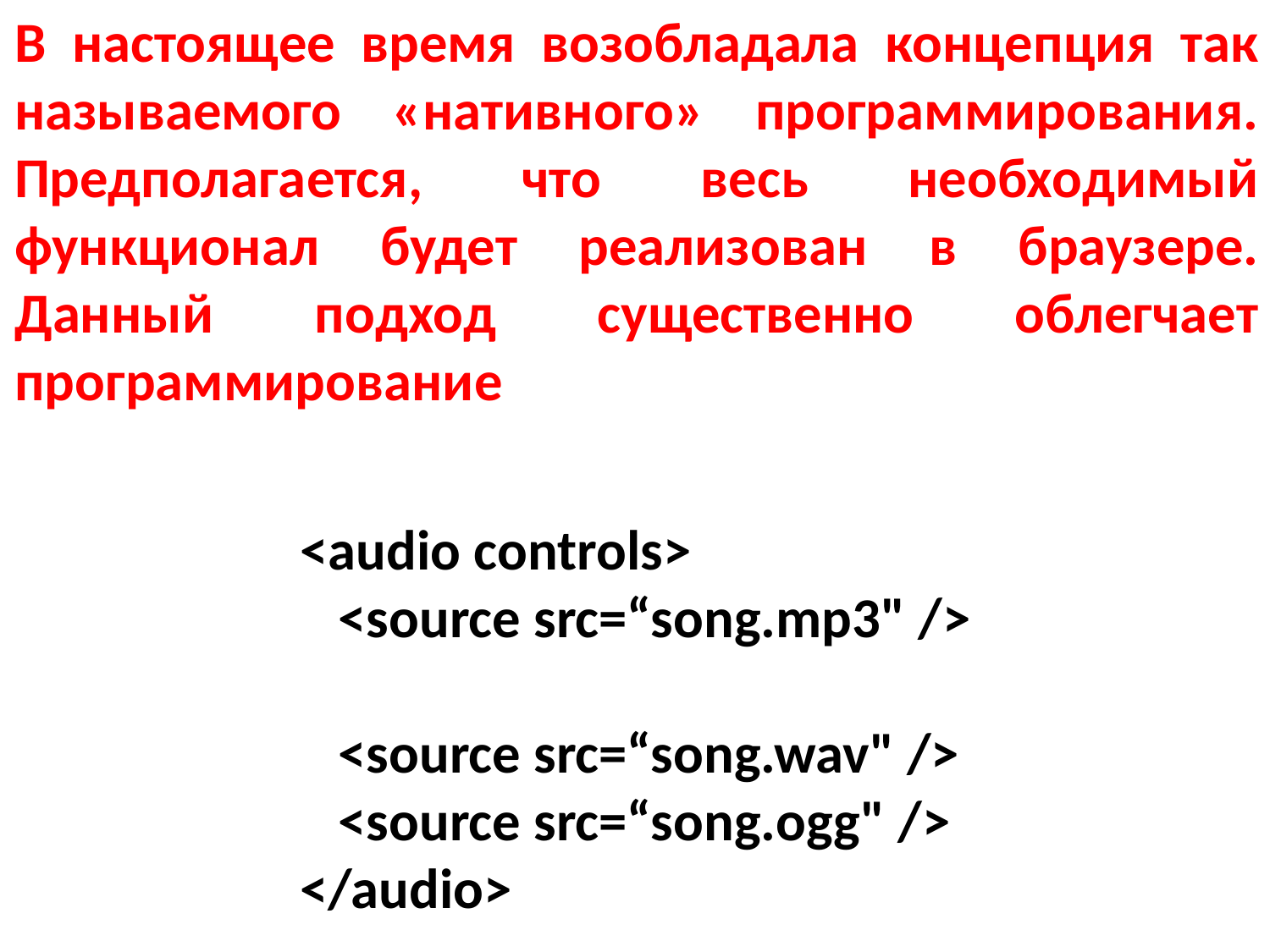

В настоящее время возобладала концепция так называемого «нативного» программирования. Предполагается, что весь необходимый функционал будет реализован в браузере. Данный подход существенно облегчает программирование
<audio controls>
   <source src=“song.mp3" />
   <source src=“song.wav" />
   <source src=“song.ogg" />
</audio>